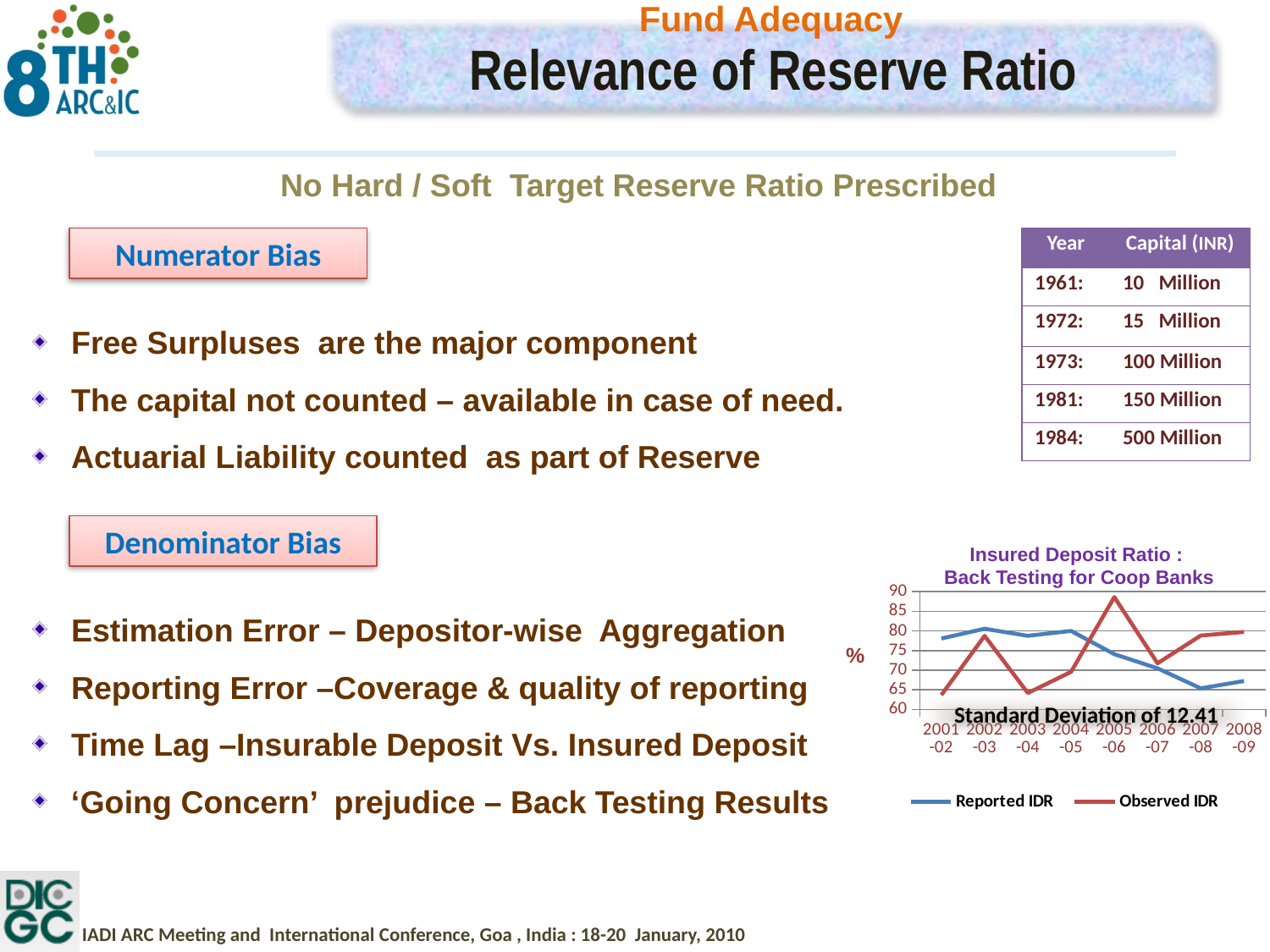

Fund Adequacy
Relevance of Reserve Ratio

No Hard / Soft  Target Reserve Ratio Prescribed
Numerator Bias
| Year | Capital (INR) |
| --- | --- |
| 1961: | 10 Million |
| 1972: | 15 Million |
| 1973: | 100 Million |
| 1981: | 150 Million |
| 1984: | 500 Million |
 Free Surpluses  are the major component
 The capital not counted – available in case of need.
 Actuarial Liability counted  as part of Reserve
Denominator Bias

[unsupported chart]

Insured Deposit Ratio :
 Back Testing for Coop Banks
 Estimation Error – Depositor-wise  Aggregation
 Reporting Error –Coverage & quality of reporting
 Time Lag –Insurable Deposit Vs. Insured Deposit
 ‘Going Concern’  prejudice – Back Testing Results
%
Standard Deviation of 12.41